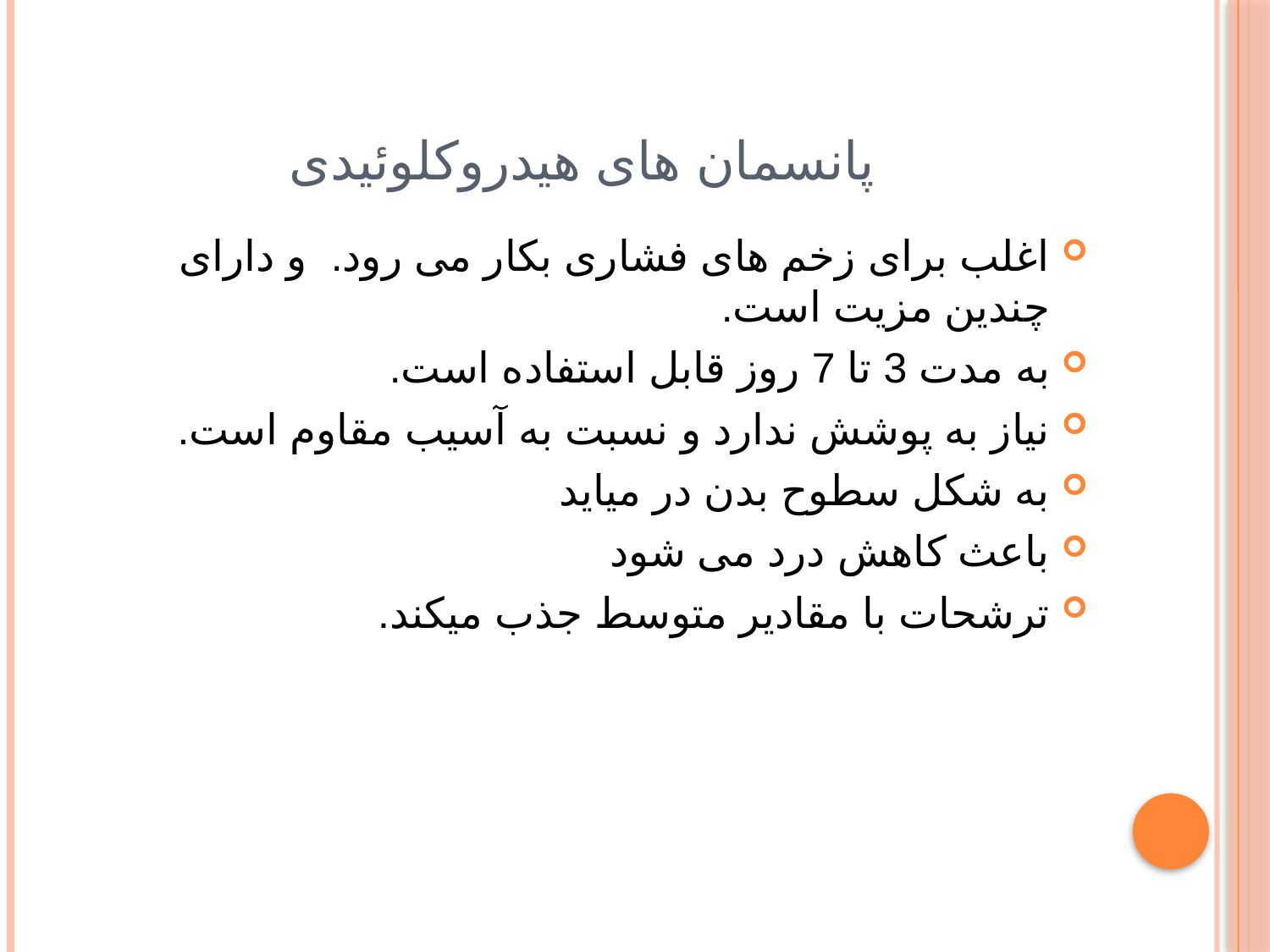

# پانسمان های هیدروکلوئیدی
اغلب برای زخم های فشاری بکار می رود.  و دارای چندین مزیت است.
به مدت 3 تا 7 روز قابل استفاده است.
نیاز به پوشش ندارد و نسبت به آسیب مقاوم است.
به شکل سطوح بدن در میاید
باعث کاهش درد می شود
ترشحات با مقادیر متوسط جذب میکند.